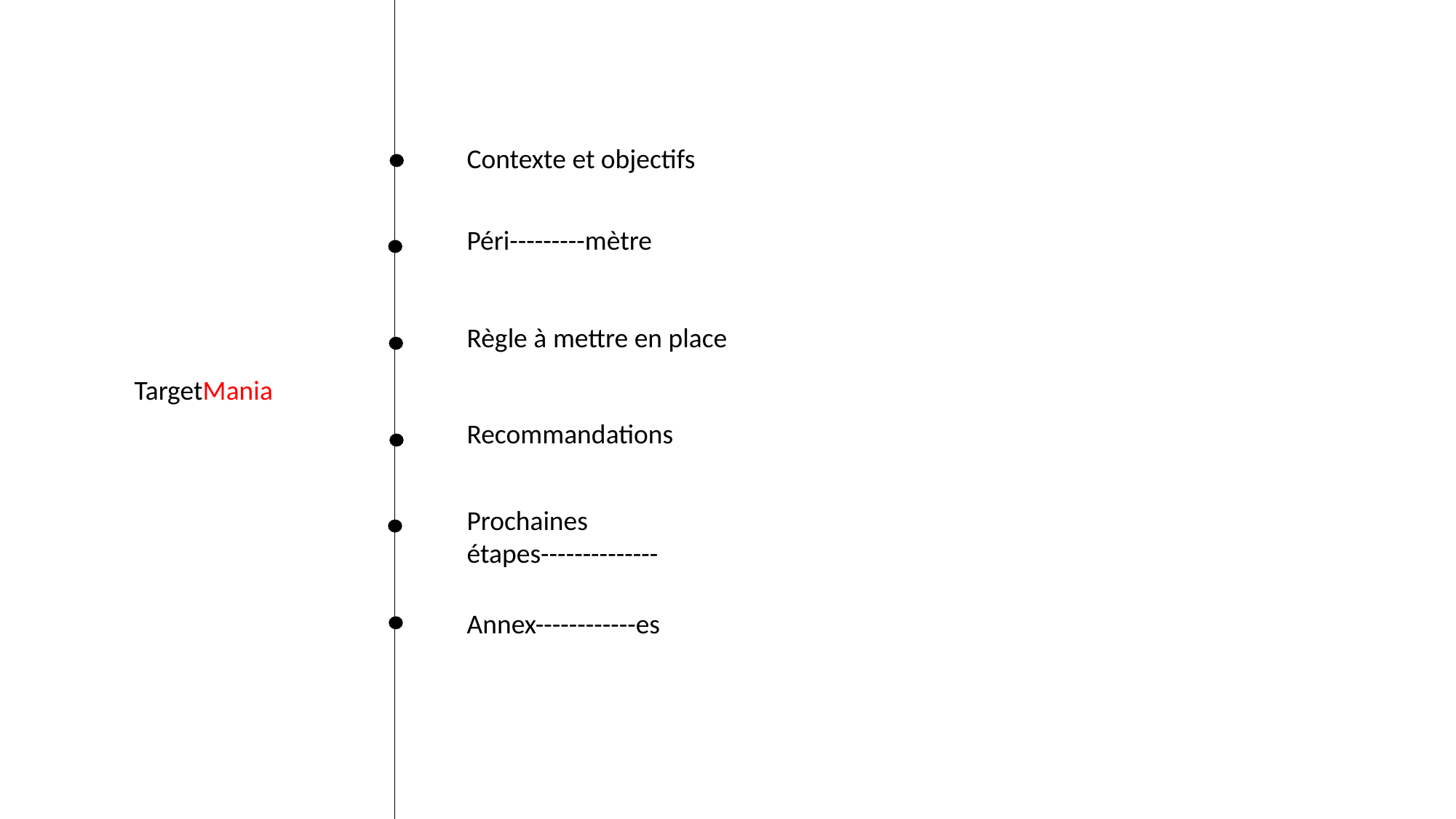

Contexte et objectifs

Péri---------mètre

Règle à mettre en place

TargetMania
Recommandations

Prochaines étapes--------------

Annex------------es